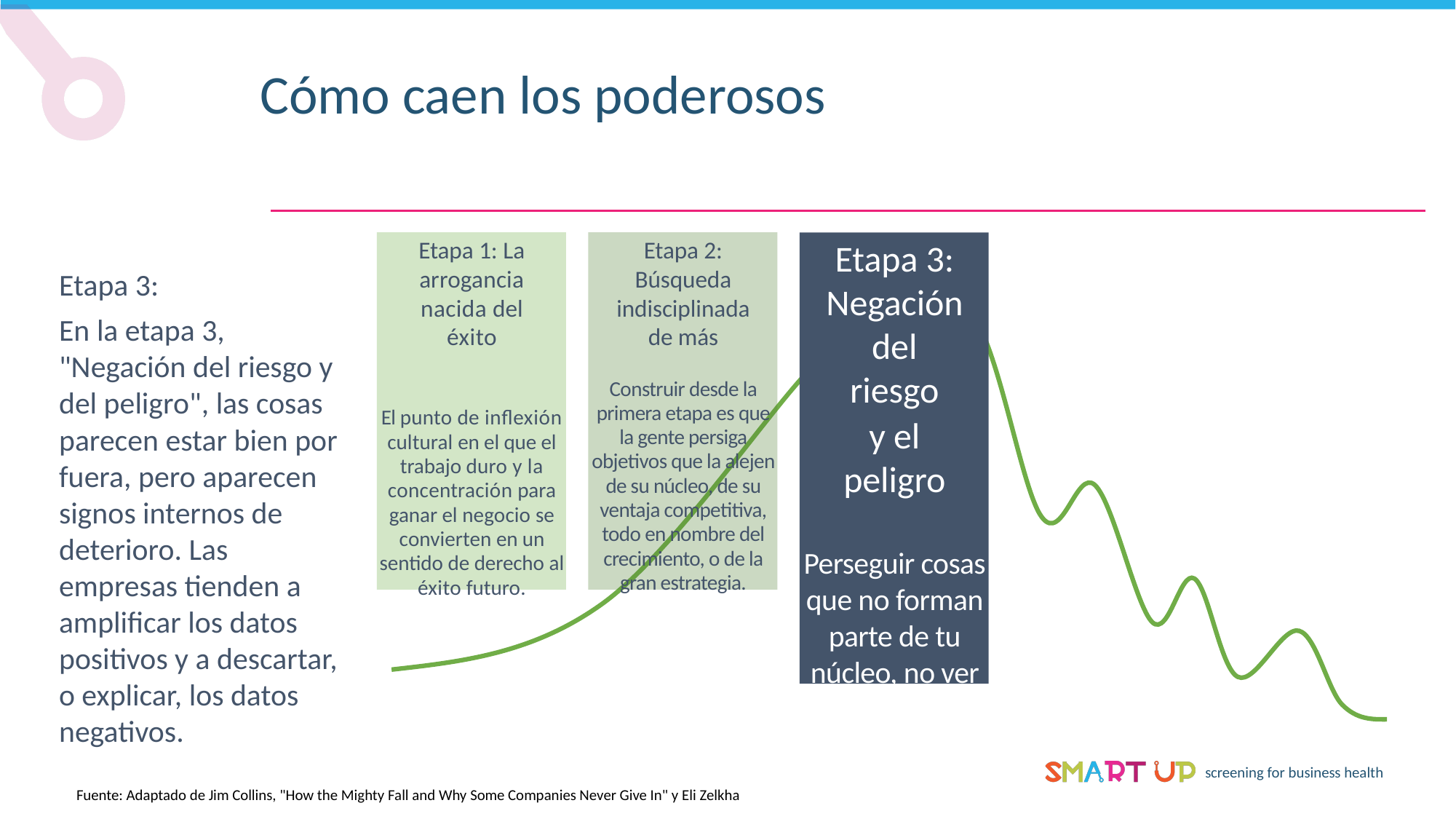

Cómo caen los poderosos
Etapa 1: La arrogancia nacida del éxito

El punto de inflexión cultural en el que el trabajo duro y la concentración para ganar el negocio se convierten en un sentido de derecho al éxito futuro.
Etapa 2: Búsqueda indisciplinada de más

Construir desde la primera etapa es que la gente persiga objetivos que la alejen de su núcleo, de su ventaja competitiva, todo en nombre del crecimiento, o de la gran estrategia.
Etapa 3: Negación del riesgo
y el peligro

Perseguir cosas que no forman parte de tu núcleo, no ver los problemas.
Etapa 3:
En la etapa 3, "Negación del riesgo y del peligro", las cosas parecen estar bien por fuera, pero aparecen signos internos de deterioro. Las empresas tienden a amplificar los datos positivos y a descartar, o explicar, los datos negativos.

Fuente: Adaptado de Jim Collins, "How the Mighty Fall and Why Some Companies Never Give In" y Eli Zelkha